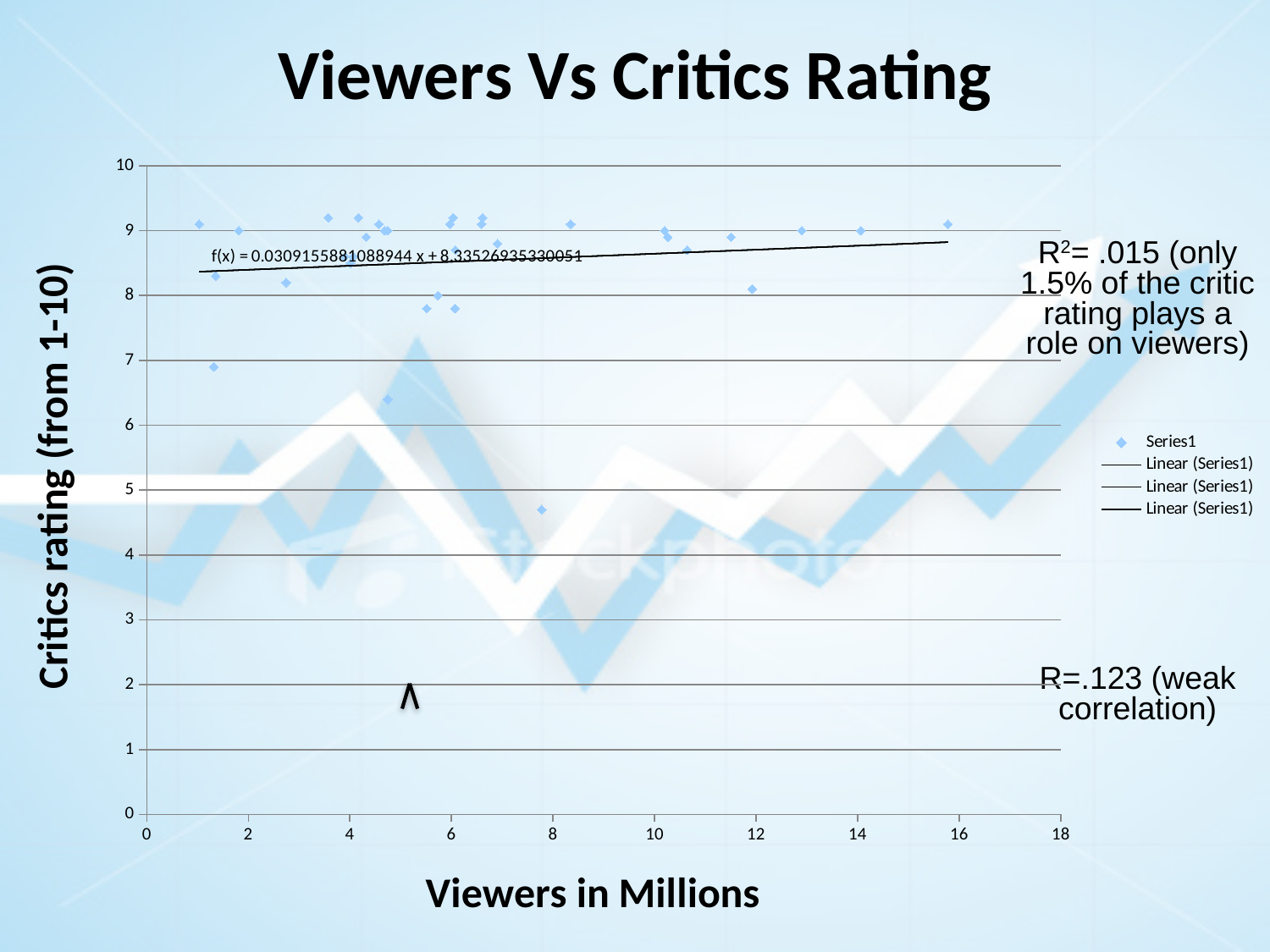

### Chart: Viewers Vs Critics Rating

| Category |  |
|---|---|
R2= .015 (only 1.5% of the critic rating plays a role on viewers)

R=.123 (weak correlation)